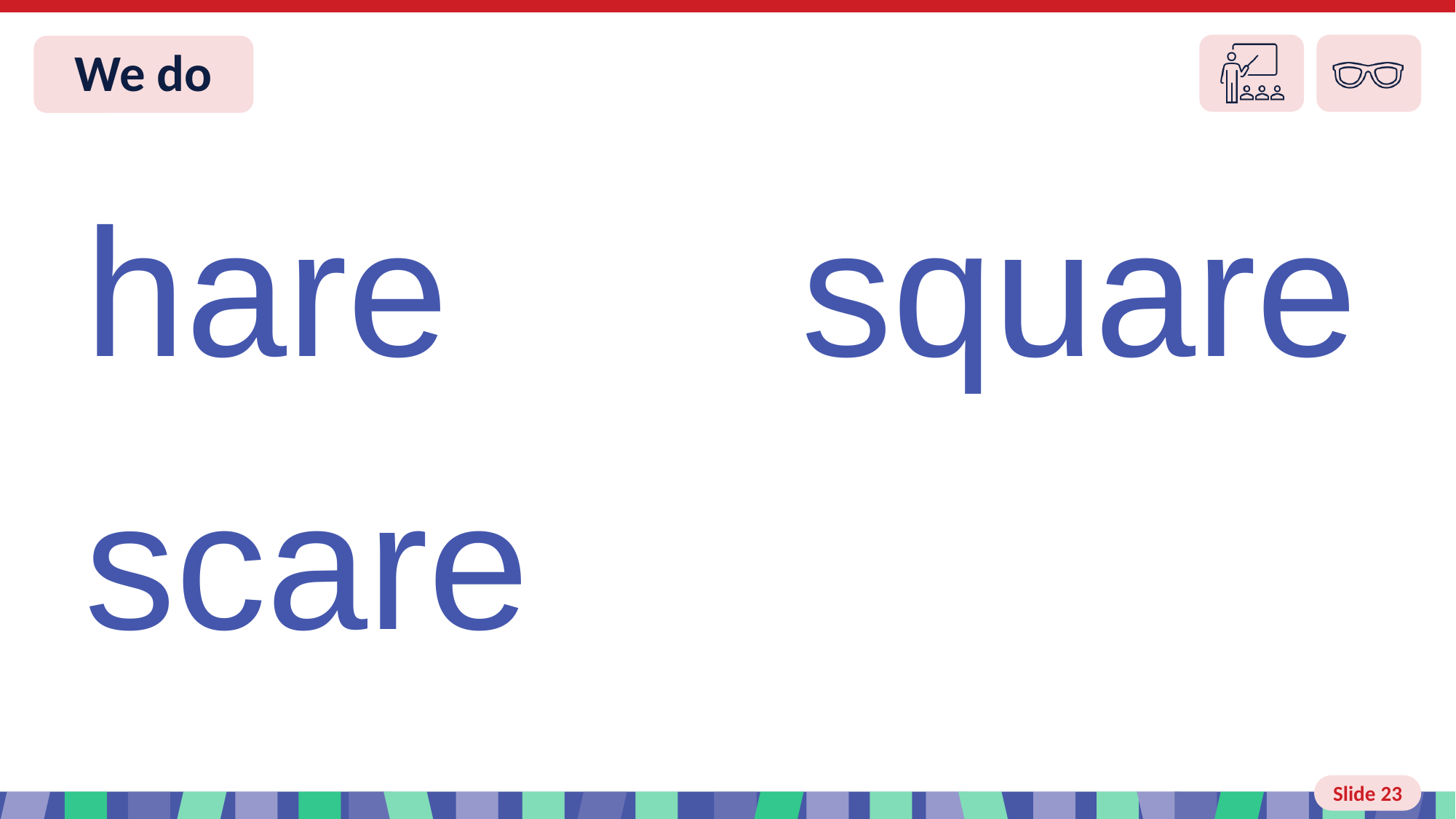

Slide 23 We do
hare       square
scare